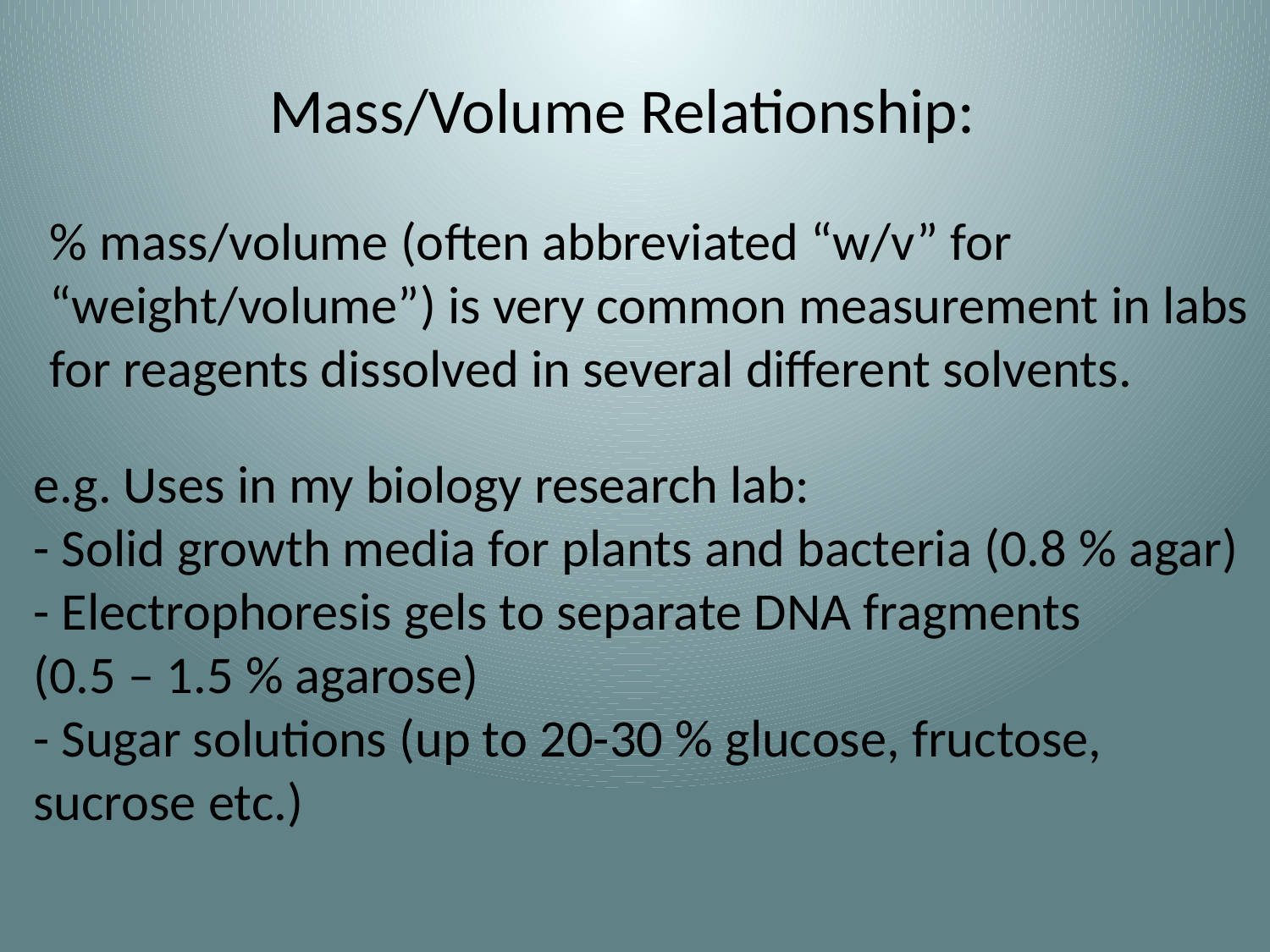

Mass/Volume Relationship:
% mass/volume (often abbreviated “w/v” for
“weight/volume”) is very common measurement in labs
for reagents dissolved in several different solvents.
e.g. Uses in my biology research lab:
- Solid growth media for plants and bacteria (0.8 % agar)
- Electrophoresis gels to separate DNA fragments
(0.5 – 1.5 % agarose)
- Sugar solutions (up to 20-30 % glucose, fructose,
sucrose etc.)